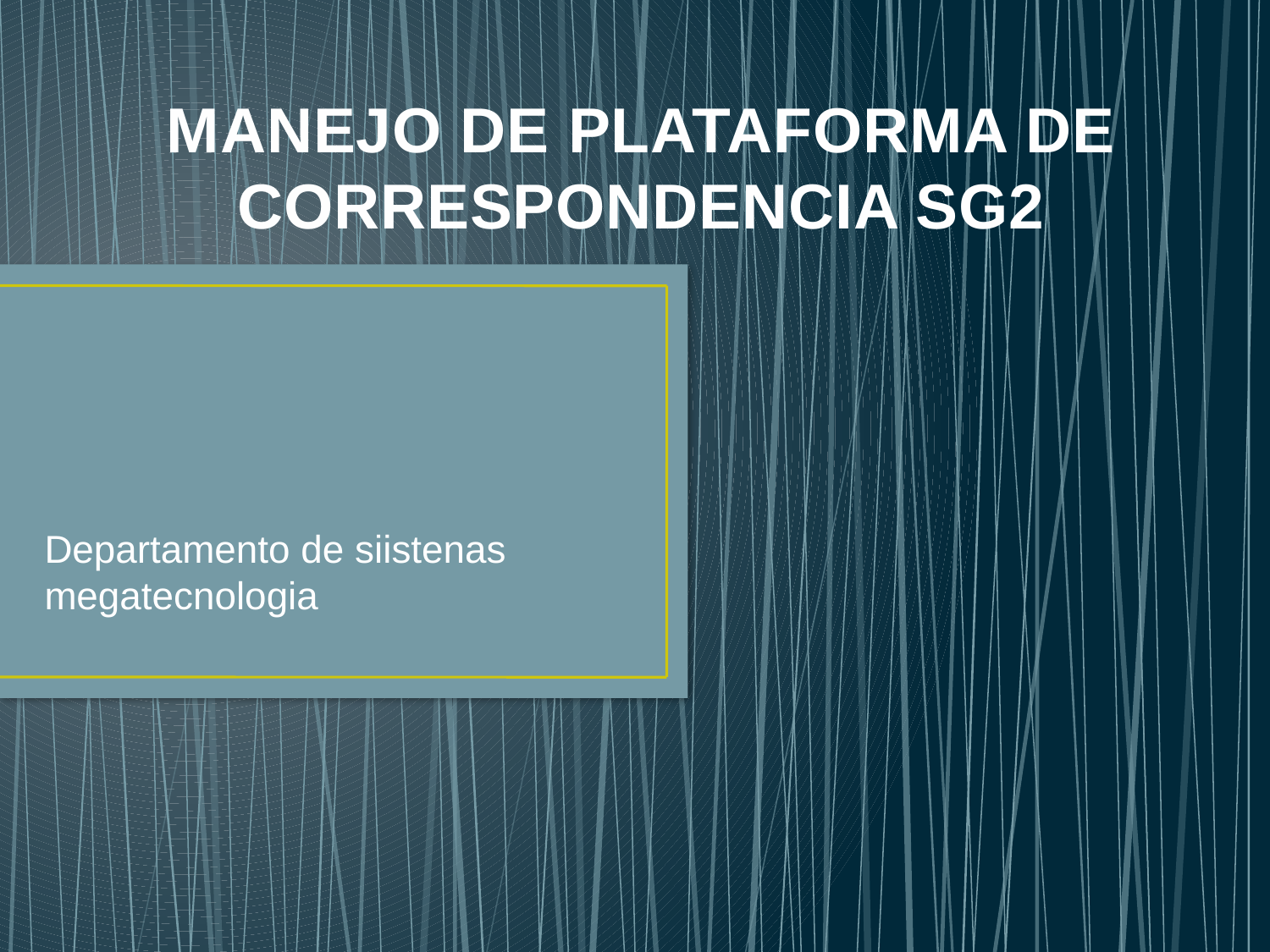

# MANEJO DE PLATAFORMA DE CORRESPONDENCIA SG2
Departamento de siistenas megatecnologia